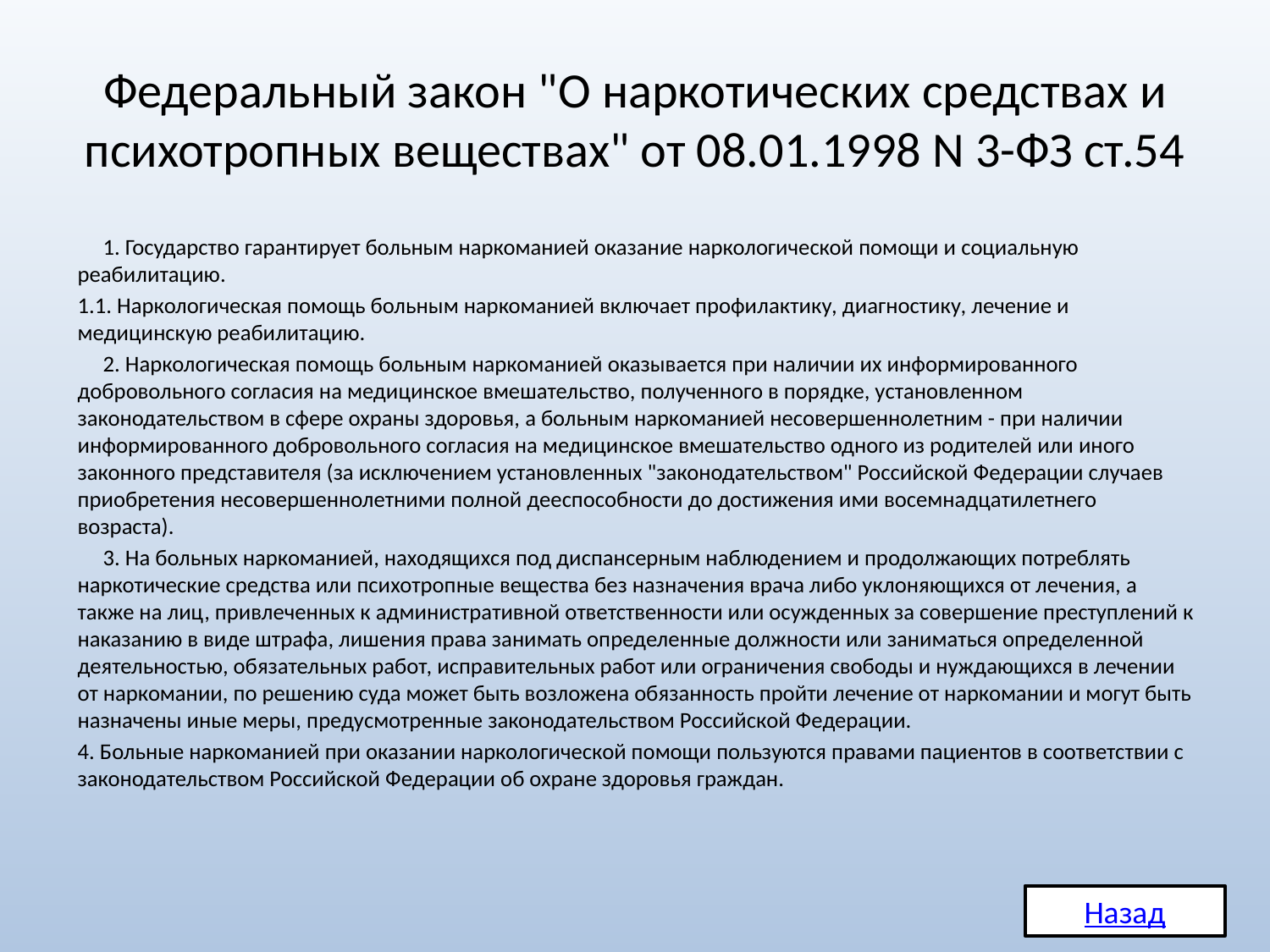

# Федеральный закон "О наркотических средствах и психотропных веществах" от 08.01.1998 N 3-ФЗ ст.54
	1. Государство гарантирует больным наркоманией оказание наркологической помощи и социальную реабилитацию.
1.1. Наркологическая помощь больным наркоманией включает профилактику, диагностику, лечение и медицинскую реабилитацию.
	2. Наркологическая помощь больным наркоманией оказывается при наличии их информированного добровольного согласия на медицинское вмешательство, полученного в порядке, установленном законодательством в сфере охраны здоровья, а больным наркоманией несовершеннолетним - при наличии информированного добровольного согласия на медицинское вмешательство одного из родителей или иного законного представителя (за исключением установленных "законодательством" Российской Федерации случаев приобретения несовершеннолетними полной дееспособности до достижения ими восемнадцатилетнего возраста).
	3. На больных наркоманией, находящихся под диспансерным наблюдением и продолжающих потреблять наркотические средства или психотропные вещества без назначения врача либо уклоняющихся от лечения, а также на лиц, привлеченных к административной ответственности или осужденных за совершение преступлений к наказанию в виде штрафа, лишения права занимать определенные должности или заниматься определенной деятельностью, обязательных работ, исправительных работ или ограничения свободы и нуждающихся в лечении от наркомании, по решению суда может быть возложена обязанность пройти лечение от наркомании и могут быть назначены иные меры, предусмотренные законодательством Российской Федерации.
4. Больные наркоманией при оказании наркологической помощи пользуются правами пациентов в соответствии с законодательством Российской Федерации об охране здоровья граждан.
Назад